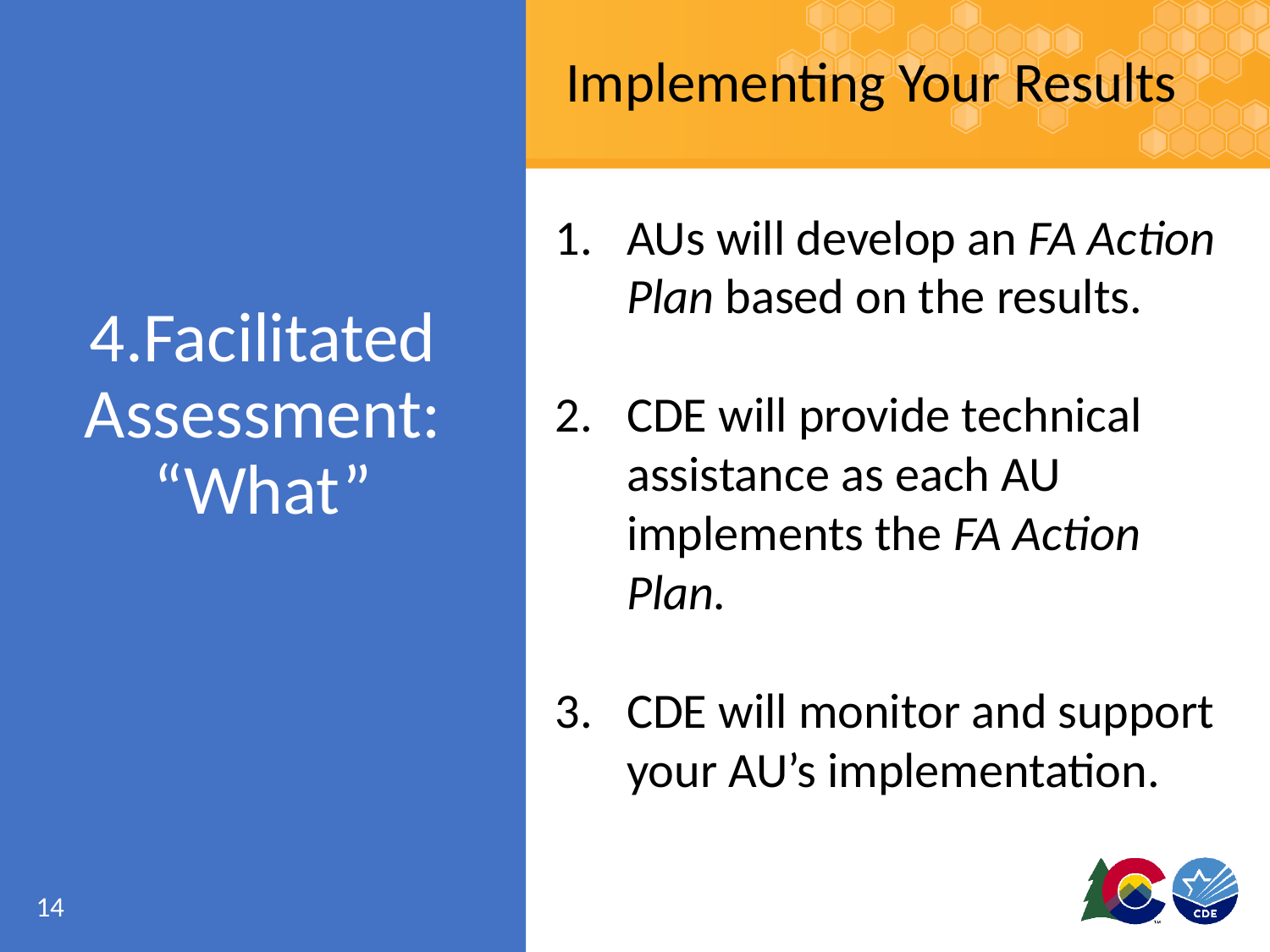

Implementing Your Results

AUs will develop an FA Action Plan based on the results.

CDE will provide technical assistance as each AU implements the FA Action Plan.

CDE will monitor and support your AU’s implementation.

# 4.Facilitated Assessment: “What”
14